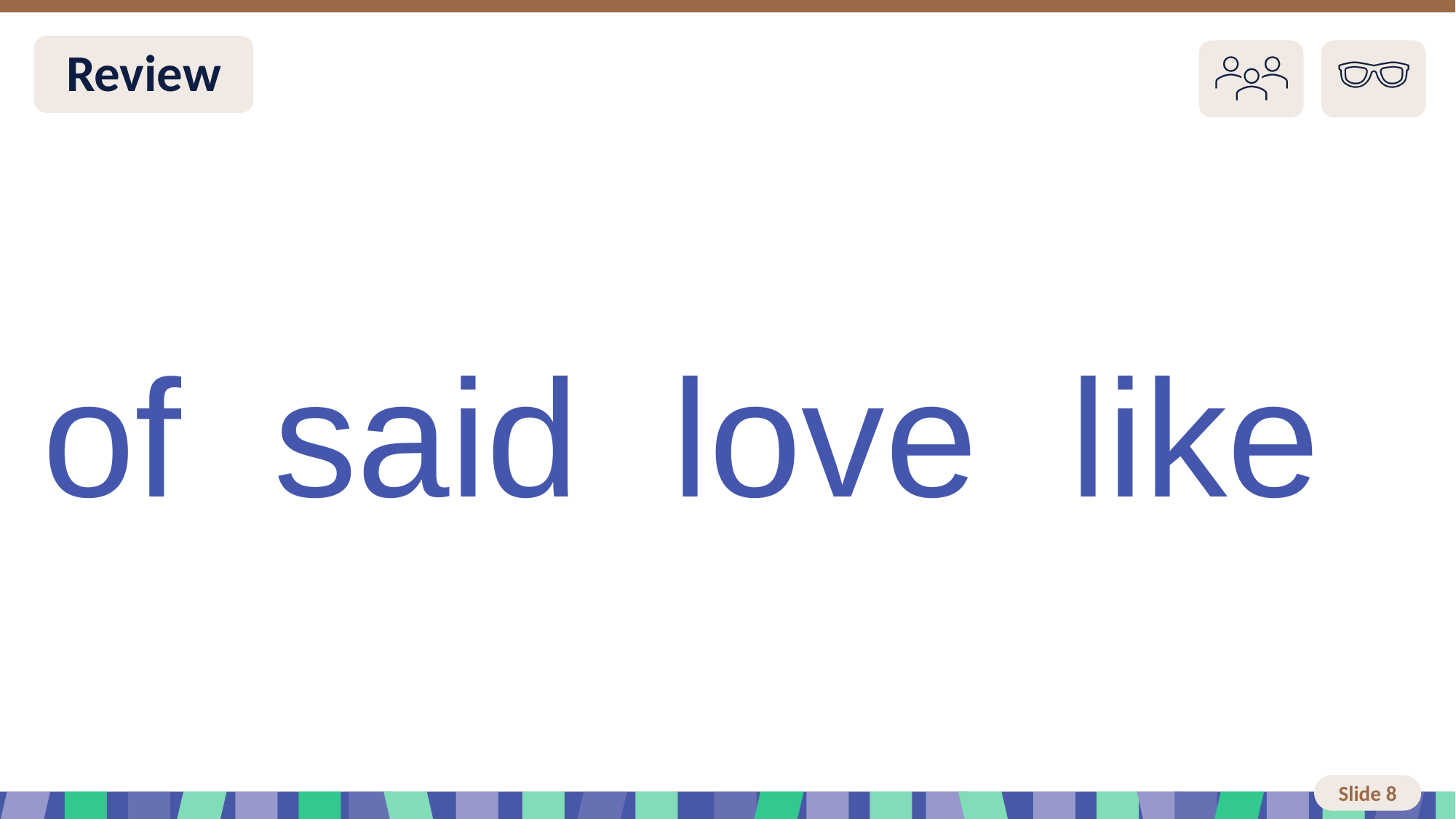

# Slide 8 Review
of  said  love  like